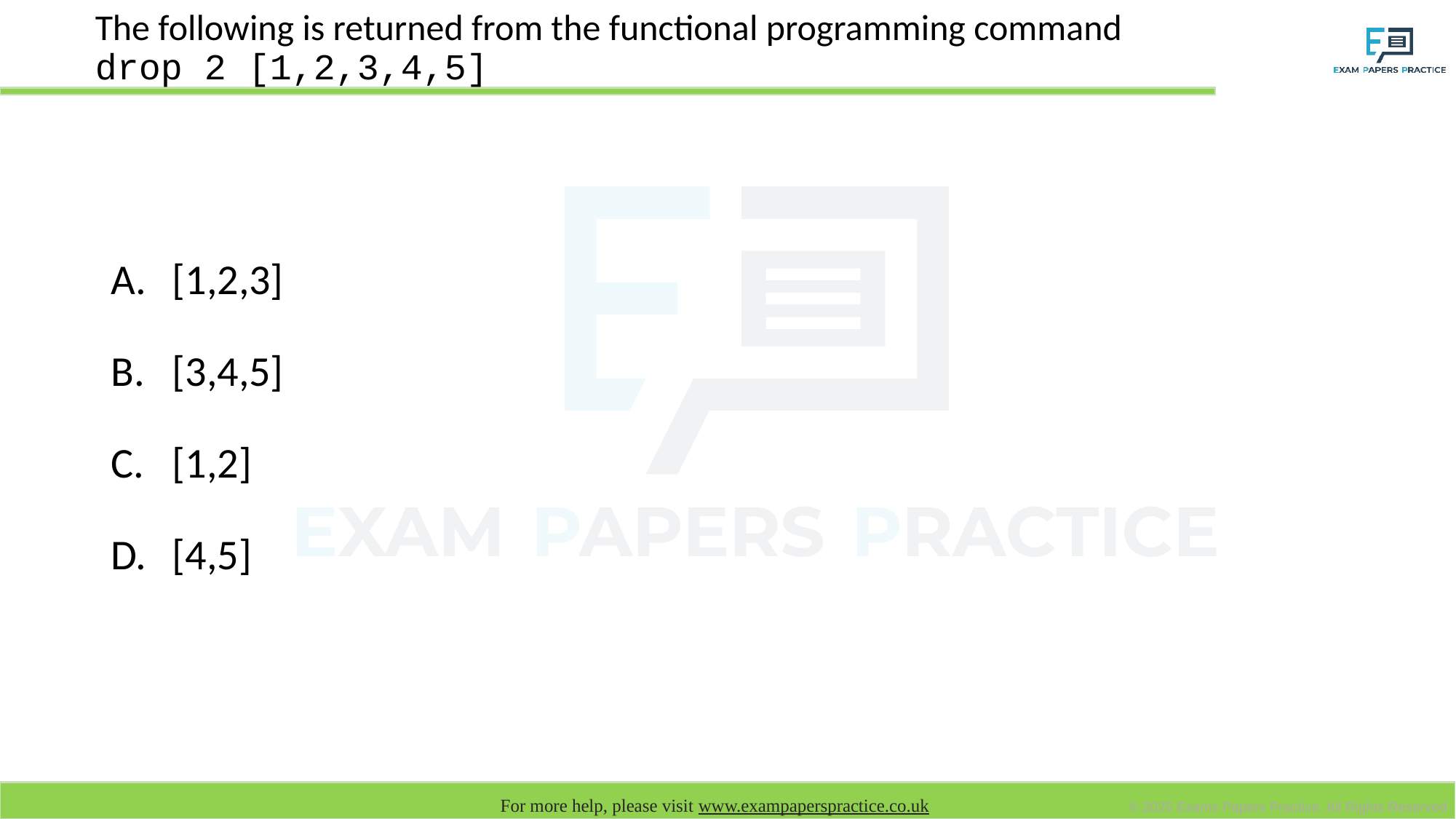

# The following is returned from the functional programming command drop 2 [1,2,3,4,5]
[1,2,3]
[3,4,5]
[1,2]
[4,5]